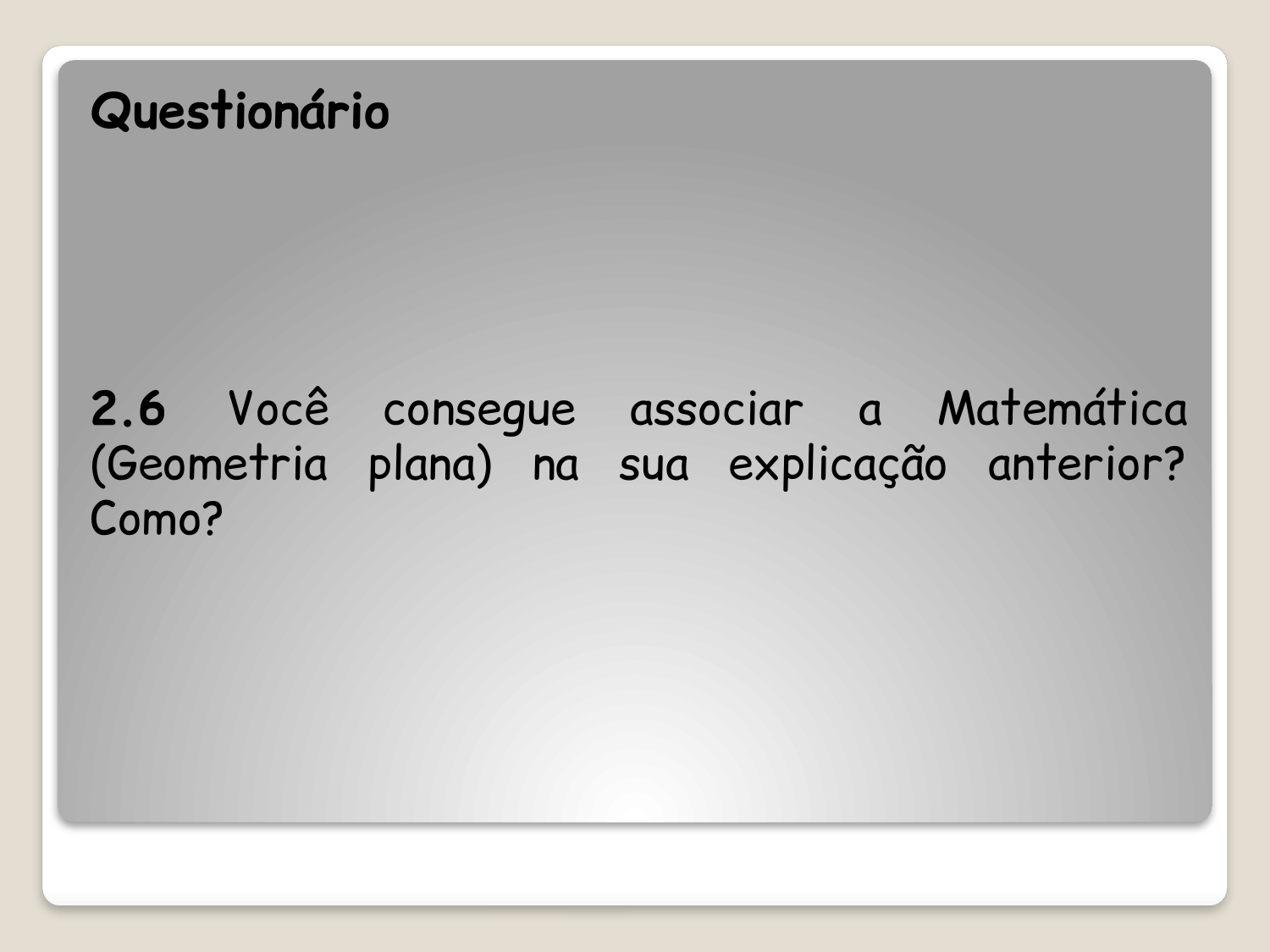

Questionário
2.6 Você consegue associar a Matemática (Geometria plana) na sua explicação anterior? Como?